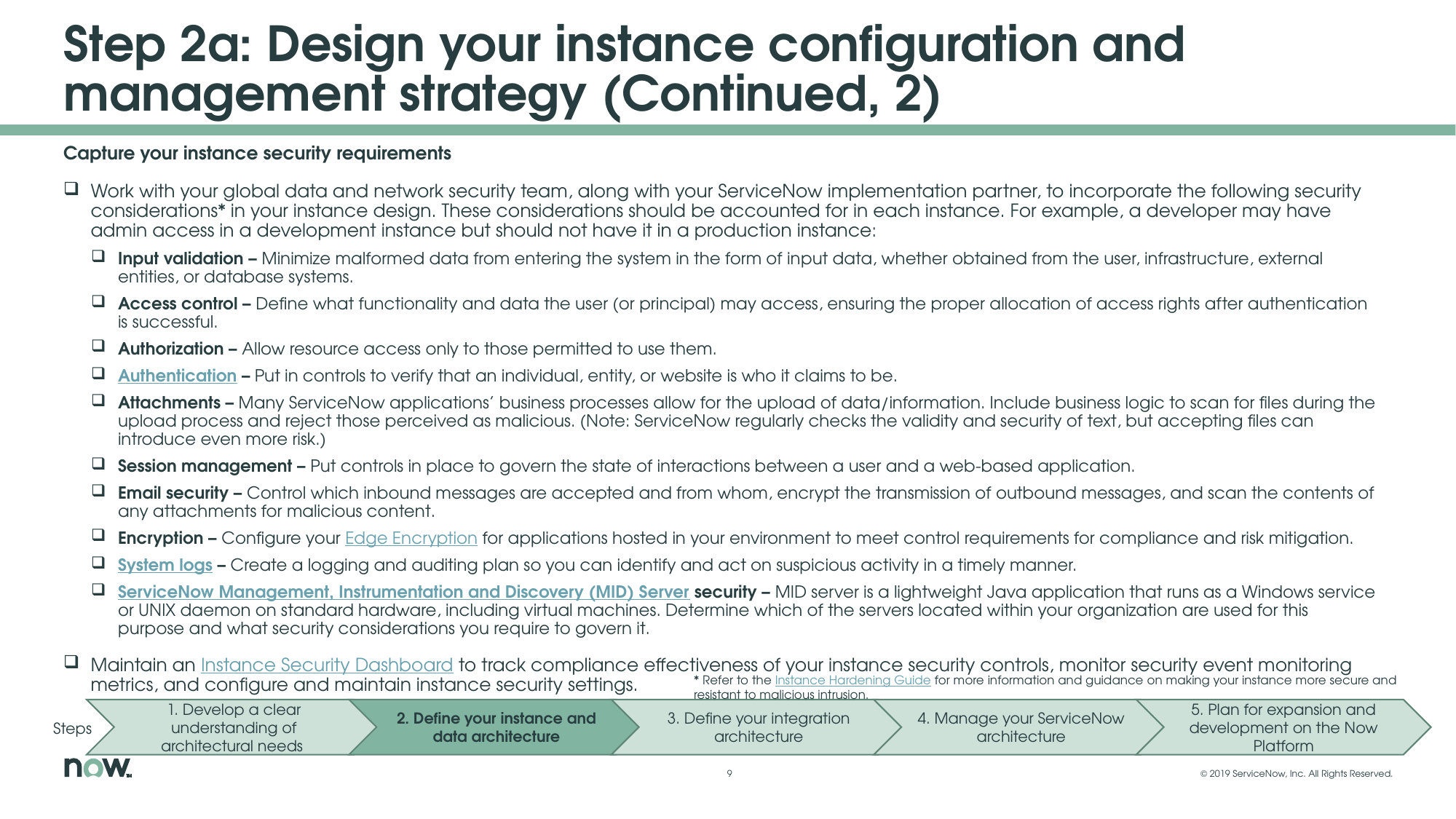

# Step 2a: Design your instance configuration and management strategy (Continued, 2)

Capture your instance security requirements
Work with your global data and network security team, along with your ServiceNow implementation partner, to incorporate the following security considerations* in your instance design. These considerations should be accounted for in each instance. For example, a developer may have admin access in a development instance but should not have it in a production instance:
Input validation – Minimize malformed data from entering the system in the form of input data, whether obtained from the user, infrastructure, external entities, or database systems.
Access control – Define what functionality and data the user (or principal) may access, ensuring the proper allocation of access rights after authentication is successful.
Authorization – Allow resource access only to those permitted to use them.
Authentication – Put in controls to verify that an individual, entity, or website is who it claims to be.
Attachments – Many ServiceNow applications’ business processes allow for the upload of data/information. Include business logic to scan for files during the upload process and reject those perceived as malicious. (Note: ServiceNow regularly checks the validity and security of text, but accepting files can introduce even more risk.)
Session management – Put controls in place to govern the state of interactions between a user and a web-based application.
Email security – Control which inbound messages are accepted and from whom, encrypt the transmission of outbound messages, and scan the contents of any attachments for malicious content.
Encryption – Configure your Edge Encryption for applications hosted in your environment to meet control requirements for compliance and risk mitigation.
System logs – Create a logging and auditing plan so you can identify and act on suspicious activity in a timely manner.
ServiceNow Management, Instrumentation and Discovery (MID) Server security – MID server is a lightweight Java application that runs as a Windows service or UNIX daemon on standard hardware, including virtual machines. Determine which of the servers located within your organization are used for this purpose and what security considerations you require to govern it.
Maintain an Instance Security Dashboard to track compliance effectiveness of your instance security controls, monitor security event monitoring metrics, and configure and maintain instance security settings.
* Refer to the Instance Hardening Guide for more information and guidance on making your instance more secure and resistant to malicious intrusion.
1. Develop a clear understanding of architectural needs
2. Define your instance and data architecture
3. Define your integration architecture
4. Manage your ServiceNow architecture
5. Plan for expansion and development on the Now Platform
Steps